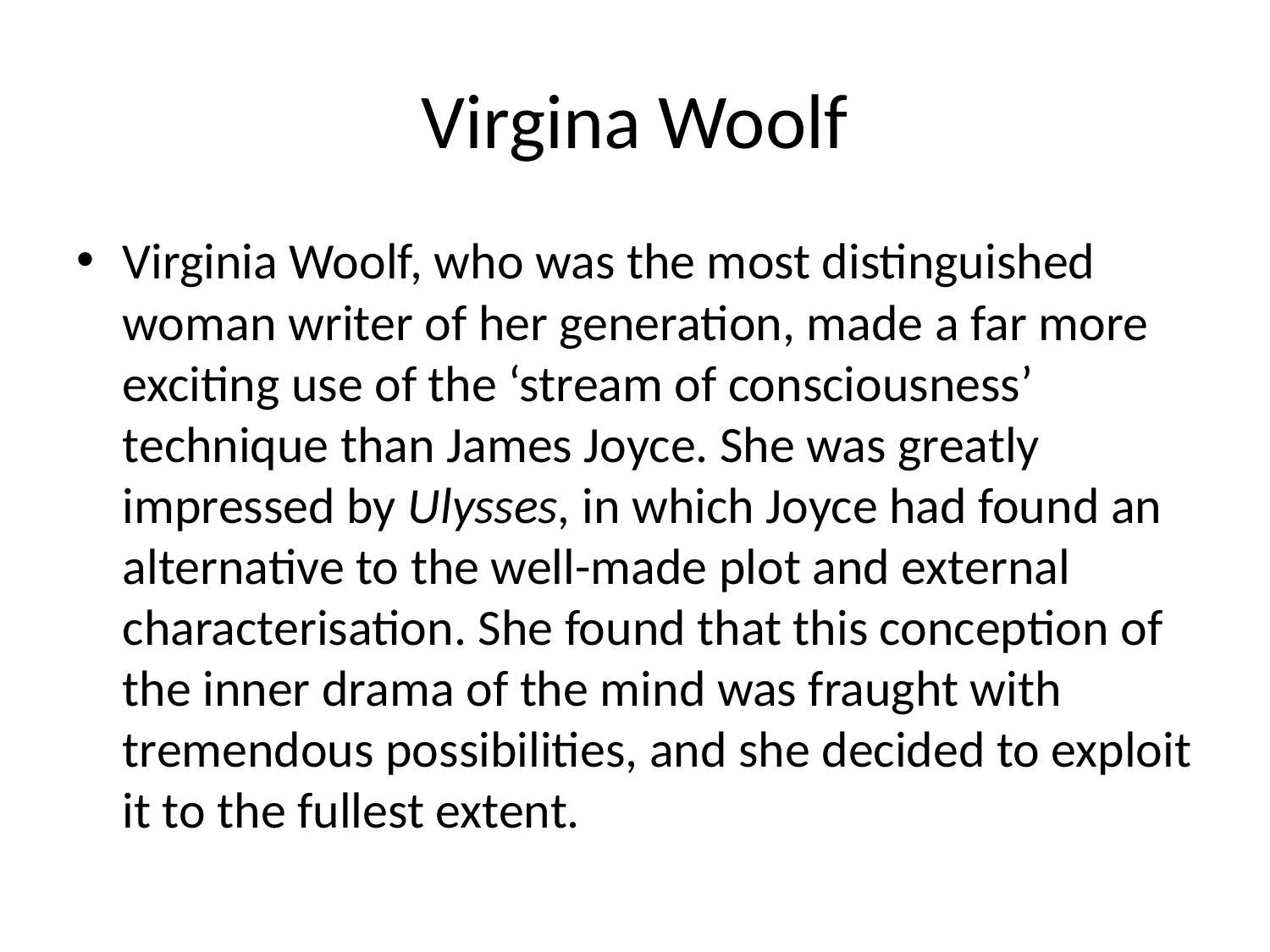

# Virgina Woolf
Virginia Woolf, who was the most distinguished woman writer of her generation, made a far more exciting use of the ‘stream of consciousness’ technique than James Joyce. She was greatly impressed by Ulysses, in which Joyce had found an alternative to the well-made plot and external characterisation. She found that this conception of the inner drama of the mind was fraught with tremendous possibilities, and she decided to exploit it to the fullest extent.